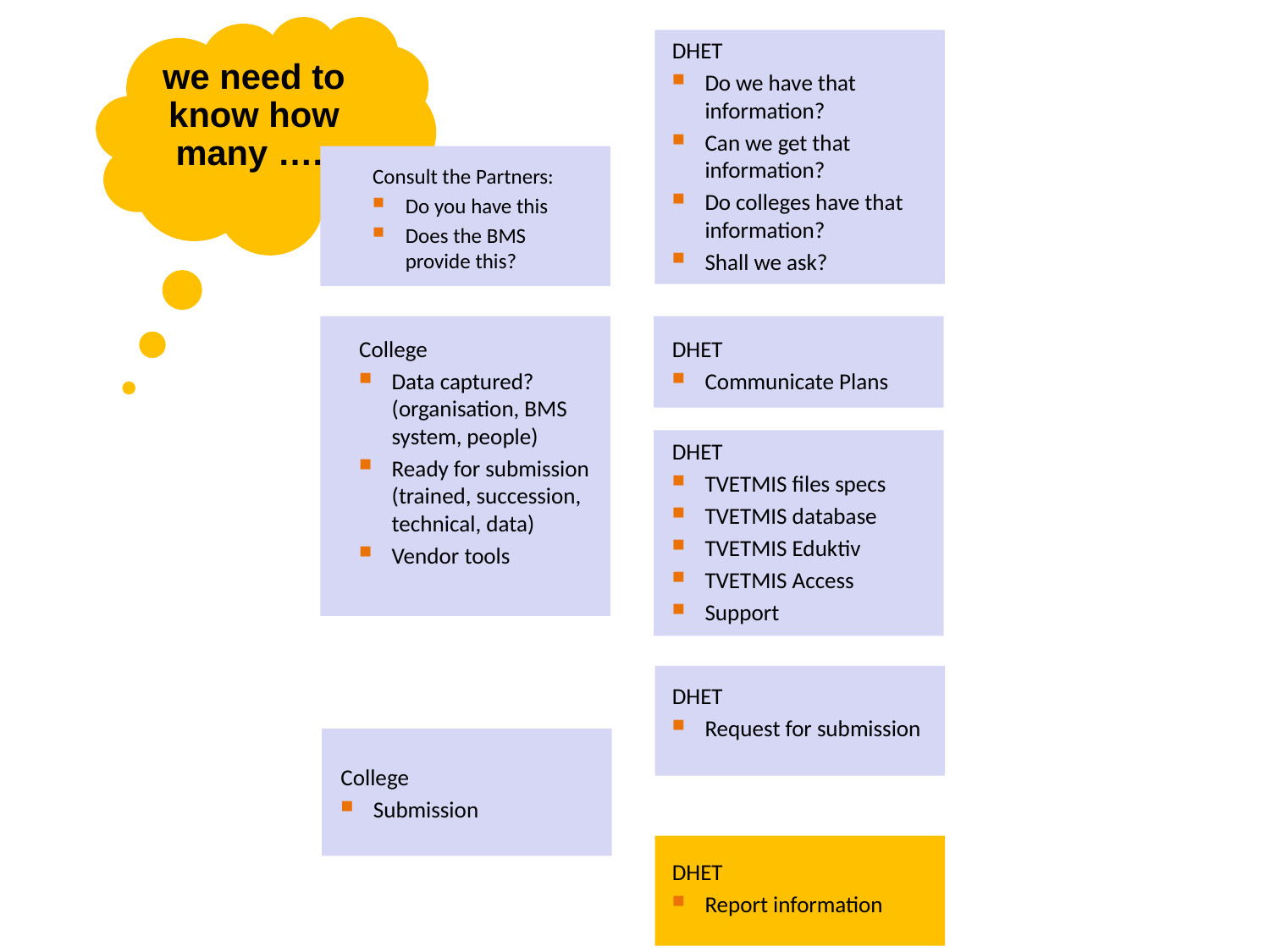

we need to know how many …..

DHET
Do we have that information?
Can we get that information?
Do colleges have that information?
Shall we ask?

Consult the Partners:
Do you have this
Does the BMS provide this?

College
Data captured? (organisation, BMS system, people)
Ready for submission (trained, succession, technical, data)
Vendor tools

DHET
Communicate Plans

DHET
TVETMIS files specs
TVETMIS database
TVETMIS Eduktiv
TVETMIS Access
Support

DHET
Request for submission

College
Submission

DHET
Report information